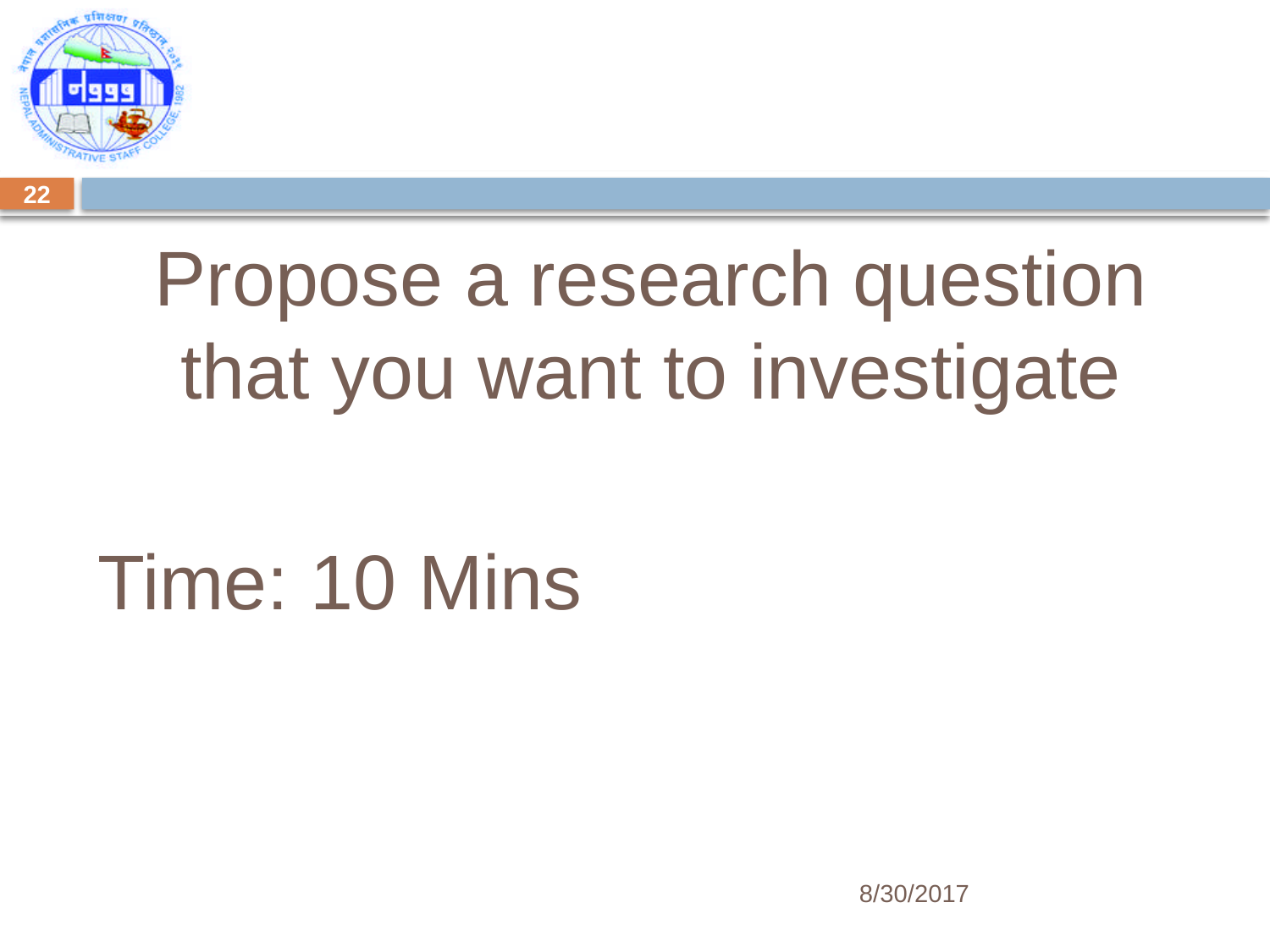

#
22
Propose a research question that you want to investigate

Time: 10 Mins
8/30/2017